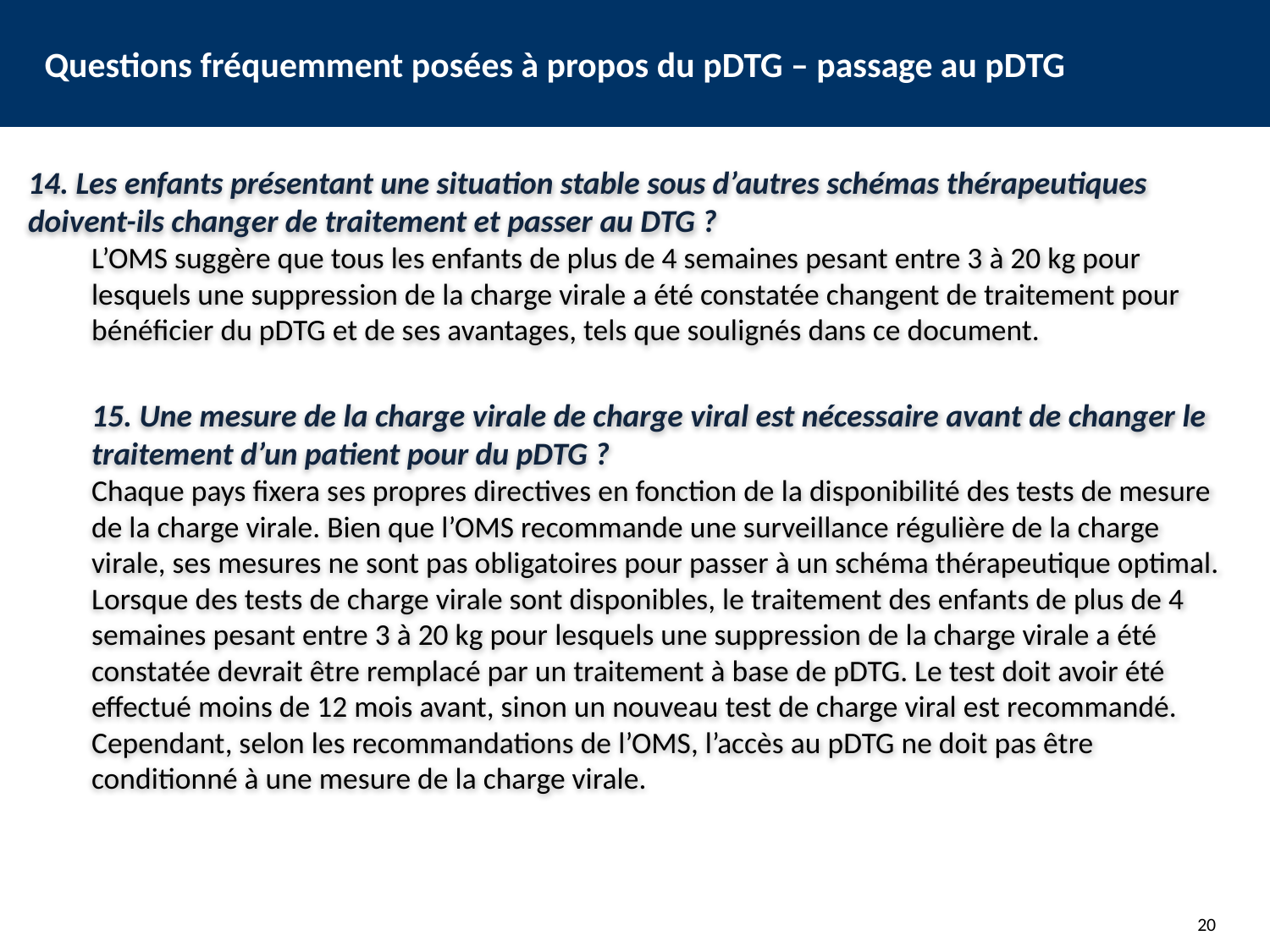

# Questions fréquemment posées à propos du pDTG – passage au pDTG
14. Les enfants présentant une situation stable sous d’autres schémas thérapeutiques doivent-ils changer de traitement et passer au DTG ?
L’OMS suggère que tous les enfants de plus de 4 semaines pesant entre 3 à 20 kg pour lesquels une suppression de la charge virale a été constatée changent de traitement pour bénéficier du pDTG et de ses avantages, tels que soulignés dans ce document.

15. Une mesure de la charge virale de charge viral est nécessaire avant de changer le traitement d’un patient pour du pDTG ?
Chaque pays fixera ses propres directives en fonction de la disponibilité des tests de mesure de la charge virale. Bien que l’OMS recommande une surveillance régulière de la charge virale, ses mesures ne sont pas obligatoires pour passer à un schéma thérapeutique optimal. Lorsque des tests de charge virale sont disponibles, le traitement des enfants de plus de 4 semaines pesant entre 3 à 20 kg pour lesquels une suppression de la charge virale a été constatée devrait être remplacé par un traitement à base de pDTG. Le test doit avoir été effectué moins de 12 mois avant, sinon un nouveau test de charge viral est recommandé. Cependant, selon les recommandations de l’OMS, l’accès au pDTG ne doit pas être conditionné à une mesure de la charge virale.